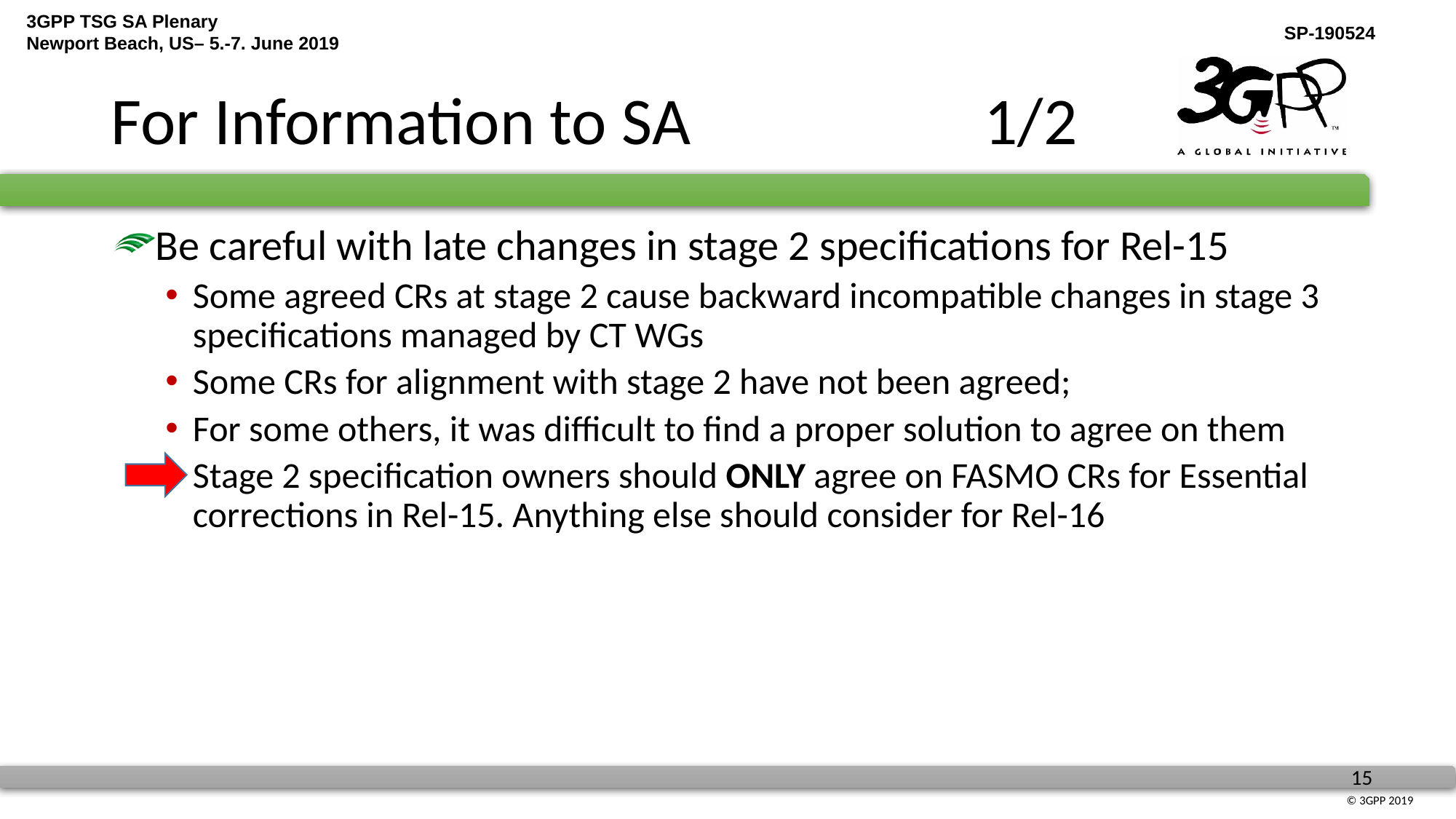

# For Information to SA			1/2
Be careful with late changes in stage 2 specifications for Rel-15
Some agreed CRs at stage 2 cause backward incompatible changes in stage 3 specifications managed by CT WGs
Some CRs for alignment with stage 2 have not been agreed;
For some others, it was difficult to find a proper solution to agree on them
Stage 2 specification owners should ONLY agree on FASMO CRs for Essential corrections in Rel-15. Anything else should consider for Rel-16